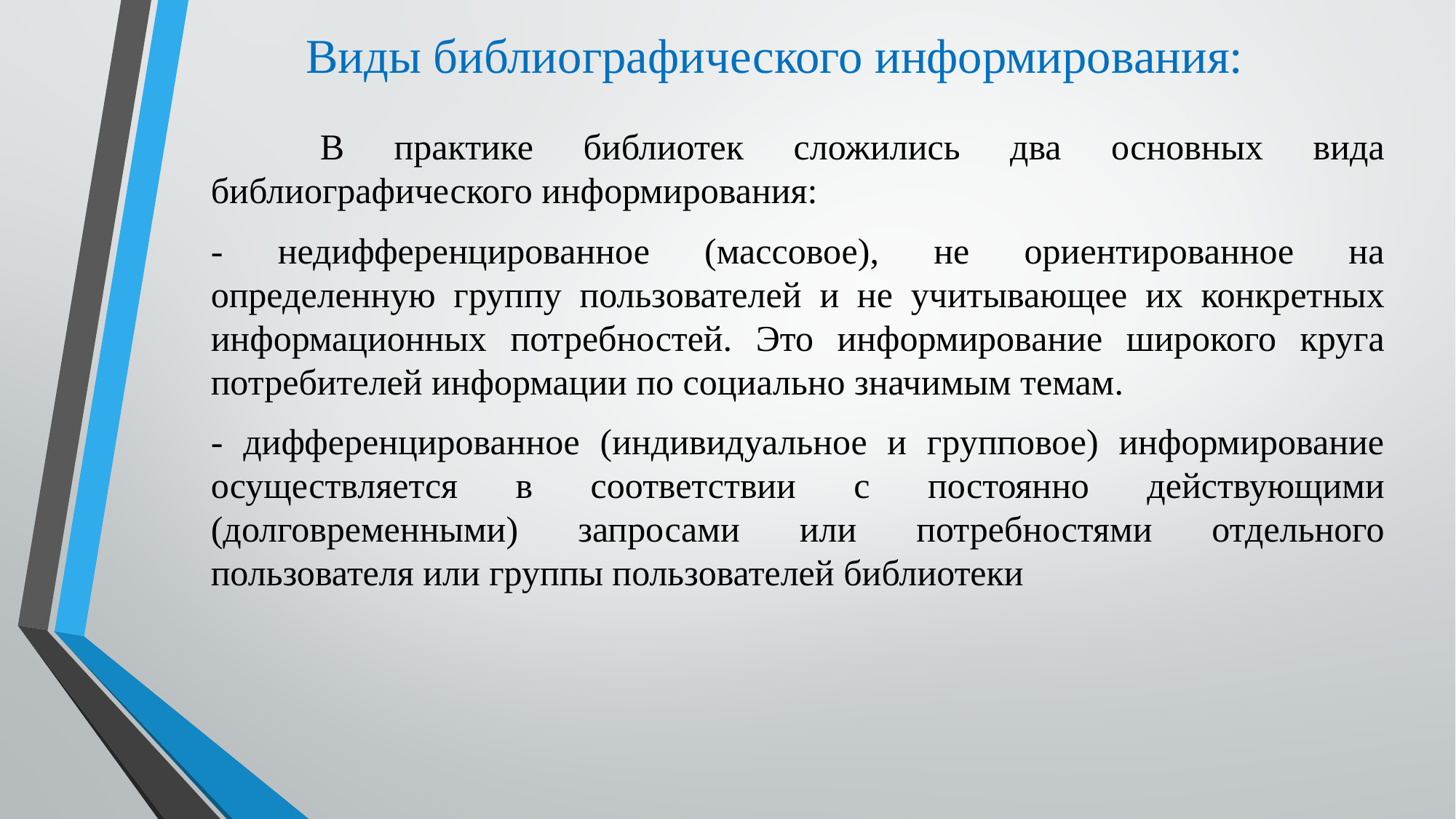

# Виды библиографического информирования:
	В практике библиотек сложились два основных вида библиографического информирования:
- недифференцированное (массовое), не ориентированное на определенную группу пользователей и не учитывающее их конкретных информационных потребностей. Это информирование широкого круга потребителей информации по социально значимым темам.
- дифференцированное (индивидуальное и групповое) информирование осуществляется в соответствии с постоянно действующими (долговременными) запросами или потребностями отдельного пользователя или группы пользователей библиотеки